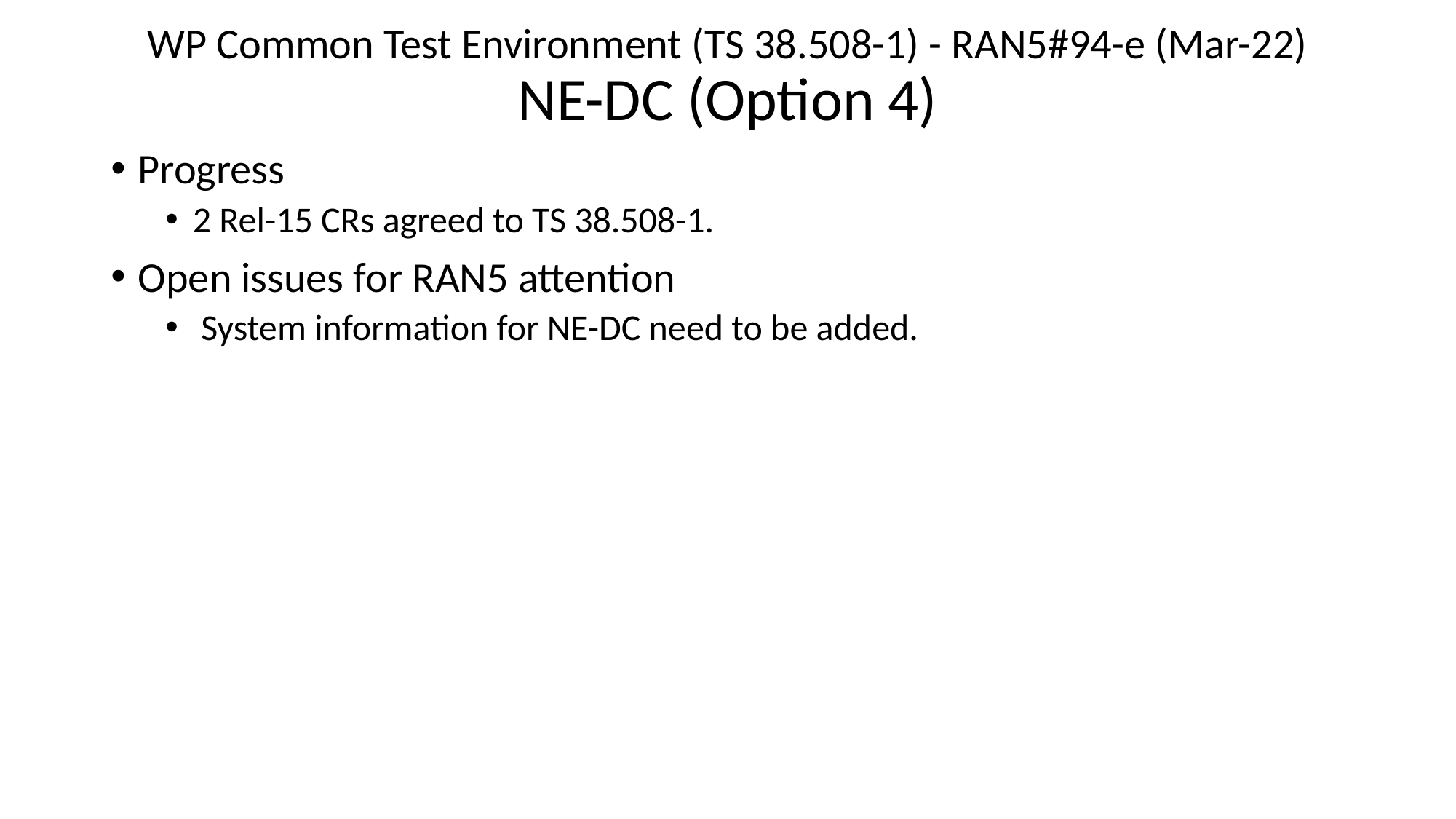

# WP Common Test Environment (TS 38.508-1) - RAN5#94-e (Mar-22) NE-DC (Option 4)
Progress
2 Rel-15 CRs agreed to TS 38.508-1.
Open issues for RAN5 attention
 System information for NE-DC need to be added.